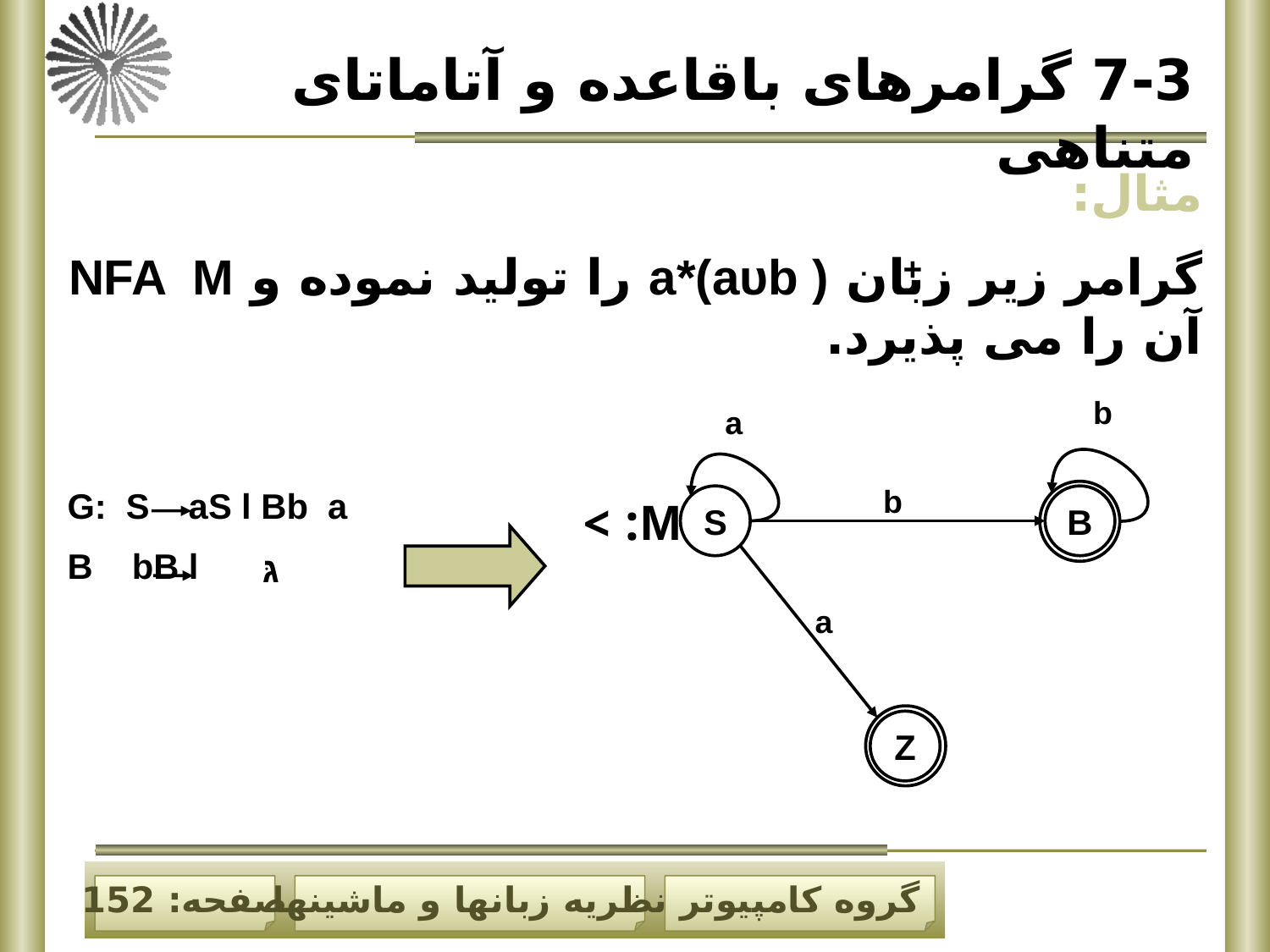

7-3 گرامرهای باقاعده و آتاماتای متناهی
مثال:
گرامر زیر زبان a*(aυb ) را تولید نموده و NFA  M آن را می پذیرد.
+
b
a
b

M: >
S
B
a

Z
G:  S    aS l Bb  a
      B    bB l

גּ